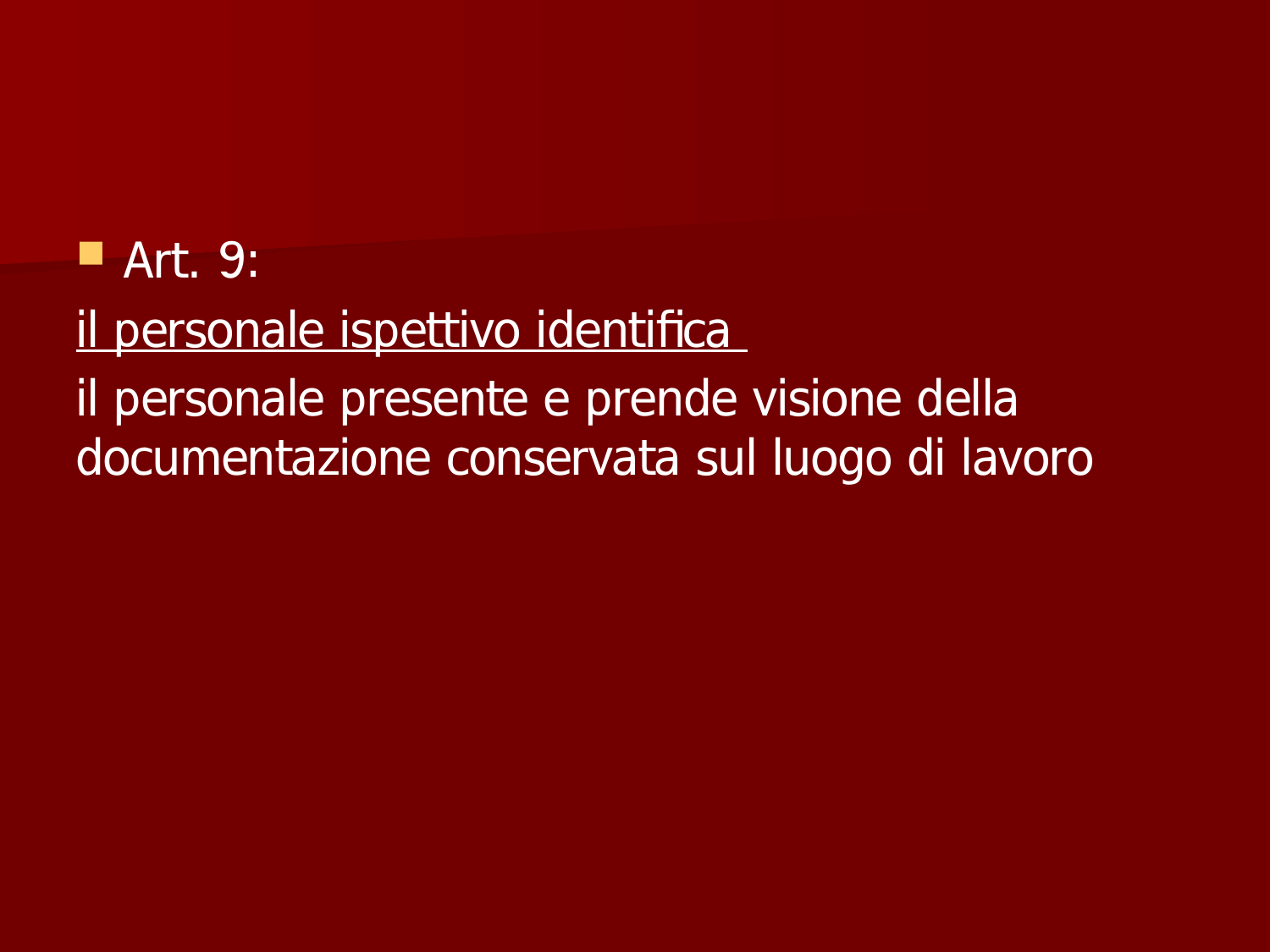

Art. 9:
il personale ispettivo identifica
il personale presente e prende visione della documentazione conservata sul luogo di lavoro